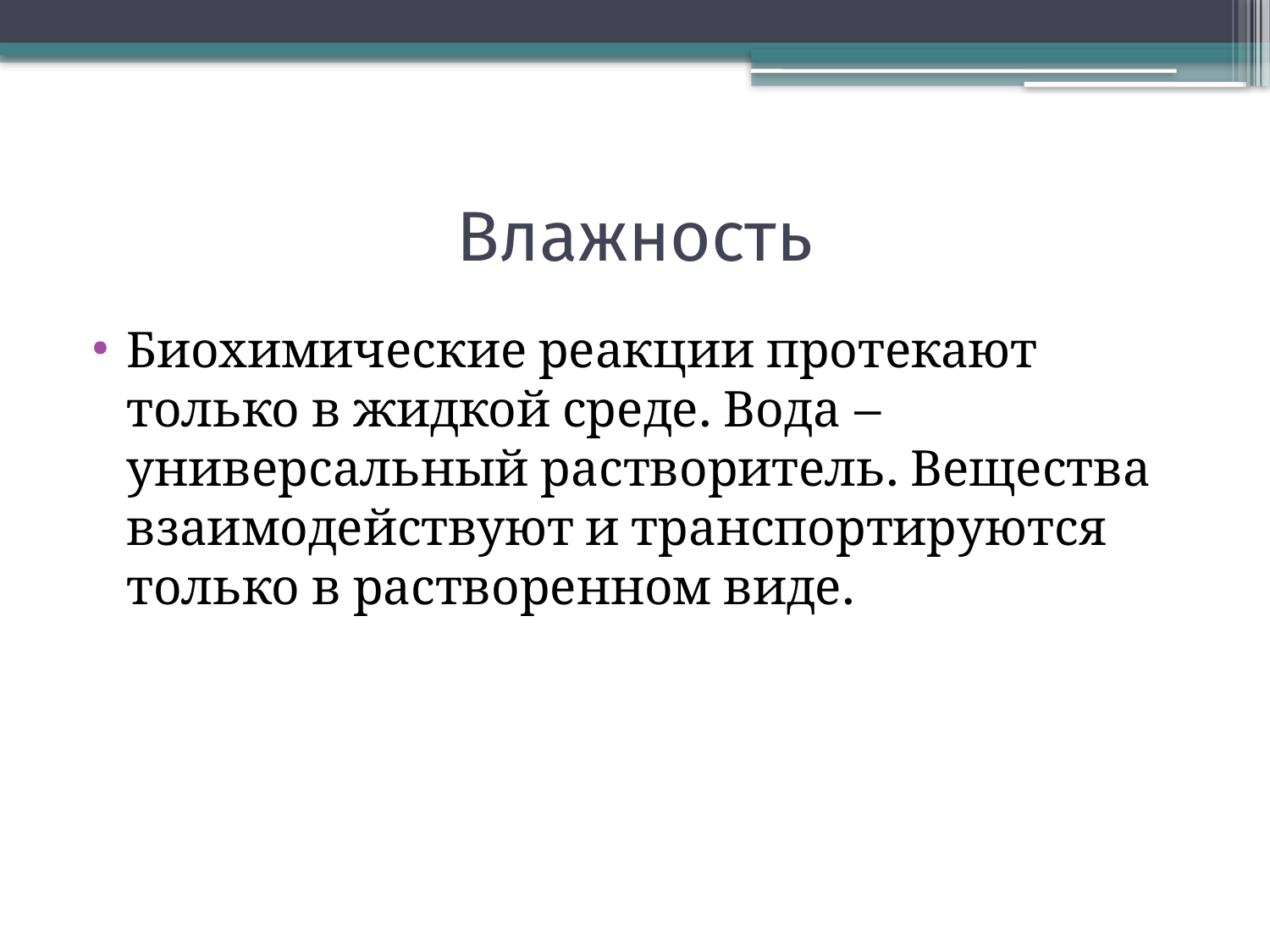

# Влажность
Биохимические реакции протекают только в жидкой среде. Вода – универсальный растворитель. Вещества взаимодействуют и транспортируются только в растворенном виде.